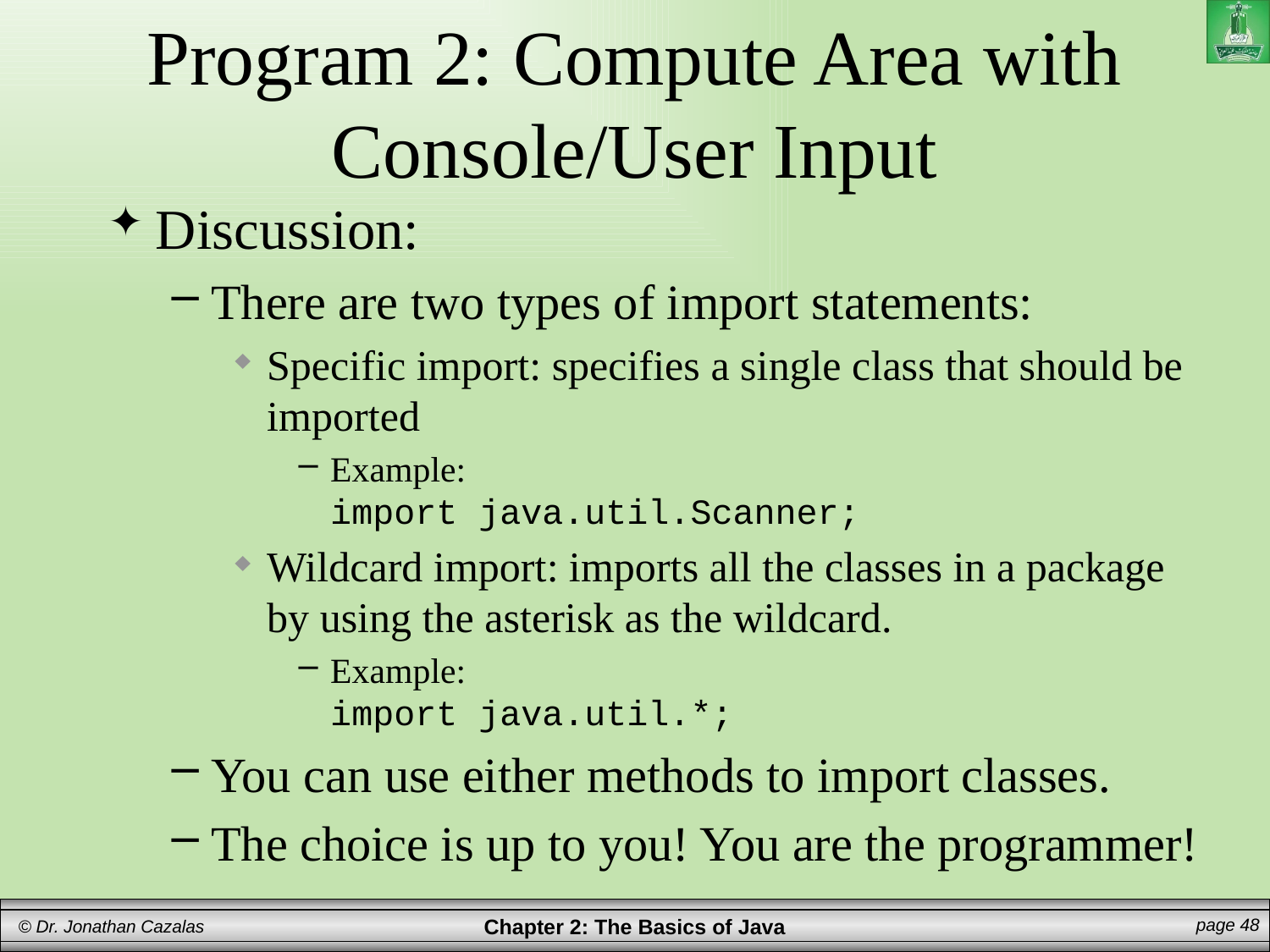

# Program 2: Compute Area with Console/User Input
Discussion:
There are two types of import statements:
Specific import: specifies a single class that should be imported
Example:
import java.util.Scanner;
Wildcard import: imports all the classes in a package by using the asterisk as the wildcard.
Example:
import java.util.*;
You can use either methods to import classes.
The choice is up to you! You are the programmer!